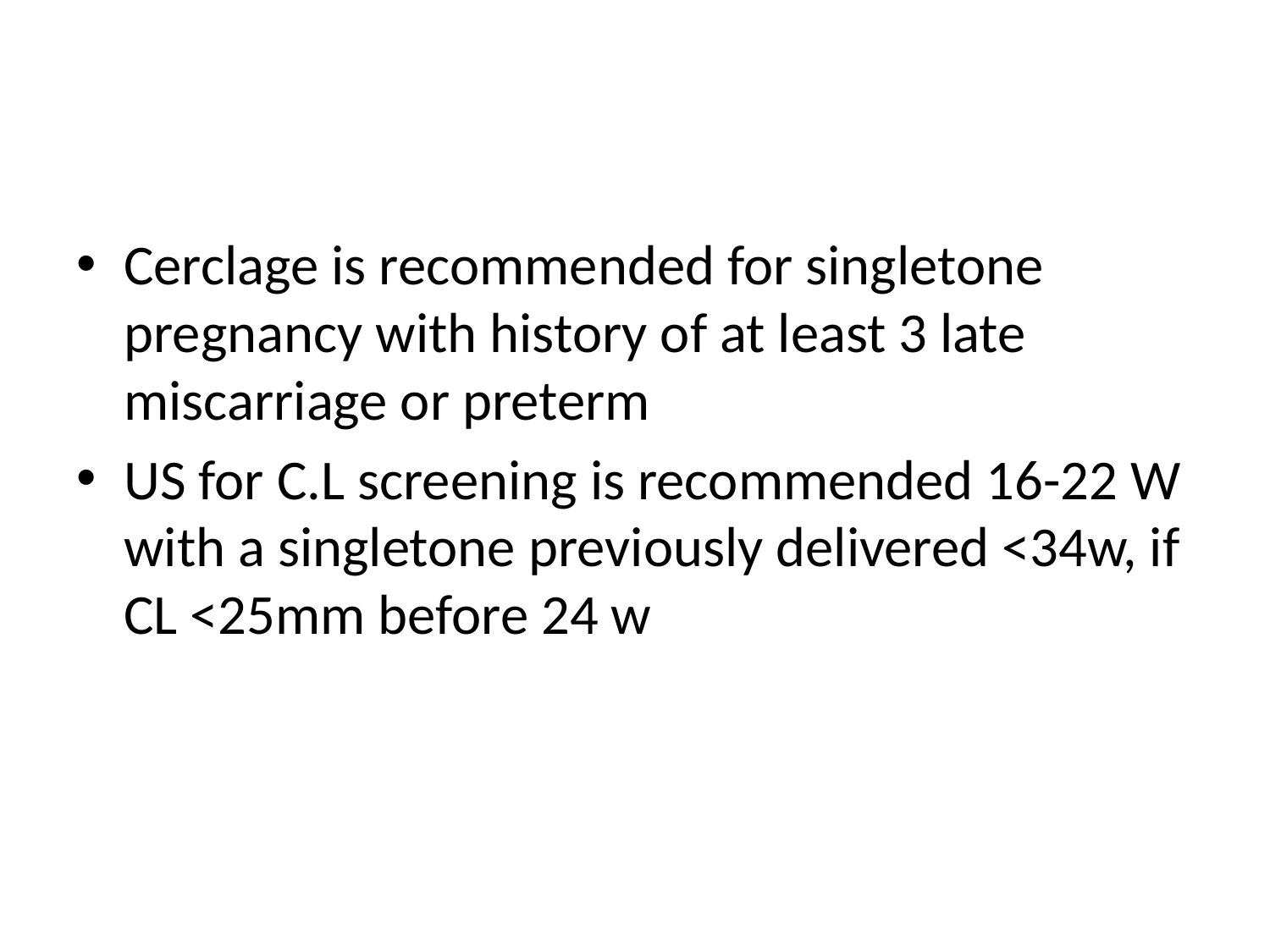

#
Cerclage is recommended for singletone pregnancy with history of at least 3 late miscarriage or preterm
US for C.L screening is recommended 16-22 W with a singletone previously delivered <34w, if CL <25mm before 24 w